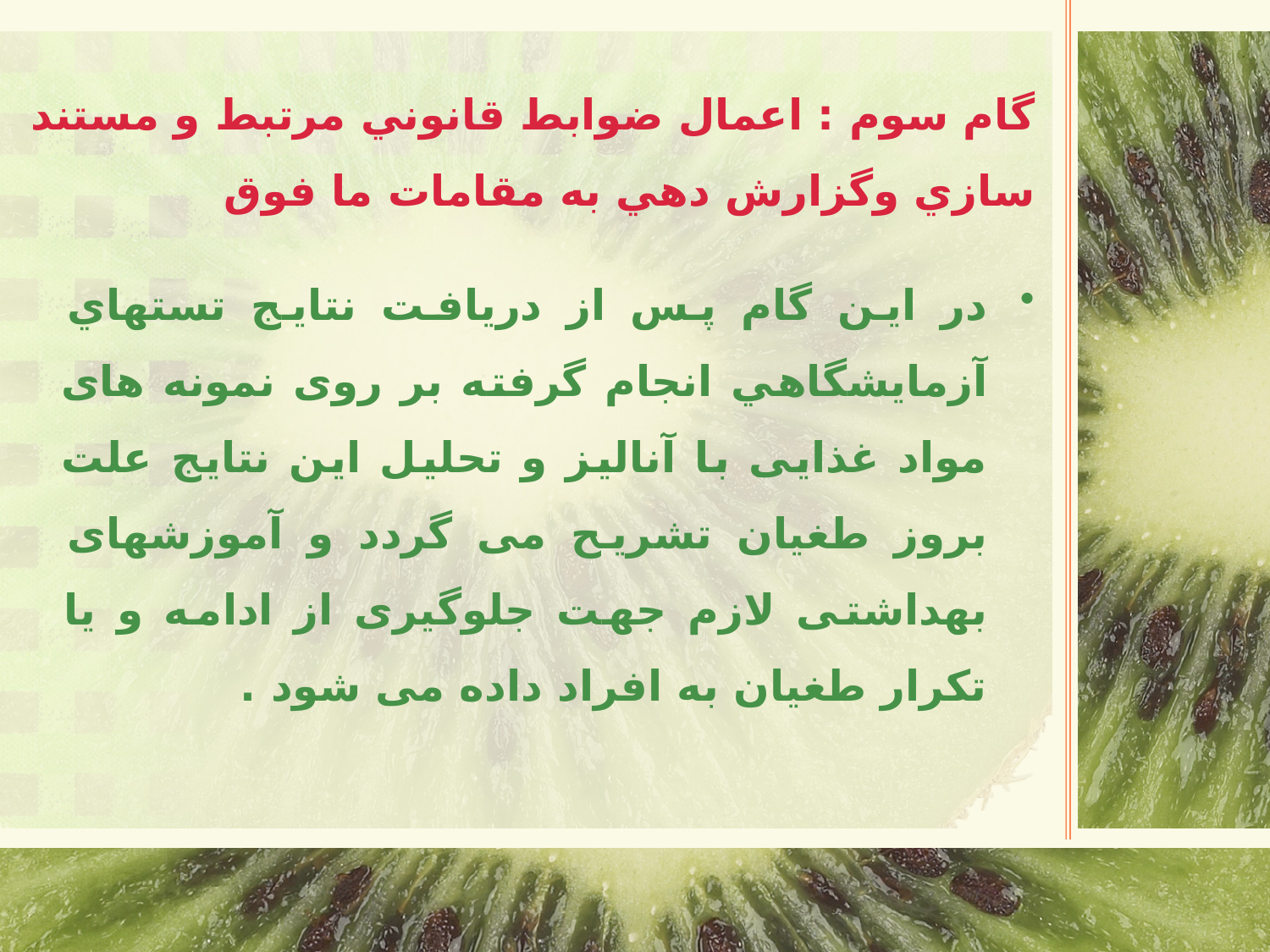

گام سوم : اعمال ضوابط قانوني مرتبط و مستند سازي وگزارش دهي به مقامات ما فوق

در این گام پس از دریافت نتايج تستهاي آزمايشگاهي انجام گرفته بر روی نمونه های مواد غذایی با آنالیز و تحلیل این نتایج علت بروز طغیان تشریح می گردد و آموزشهای بهداشتی لازم جهت جلوگیری از ادامه و یا تکرار طغیان به افراد داده می شود .